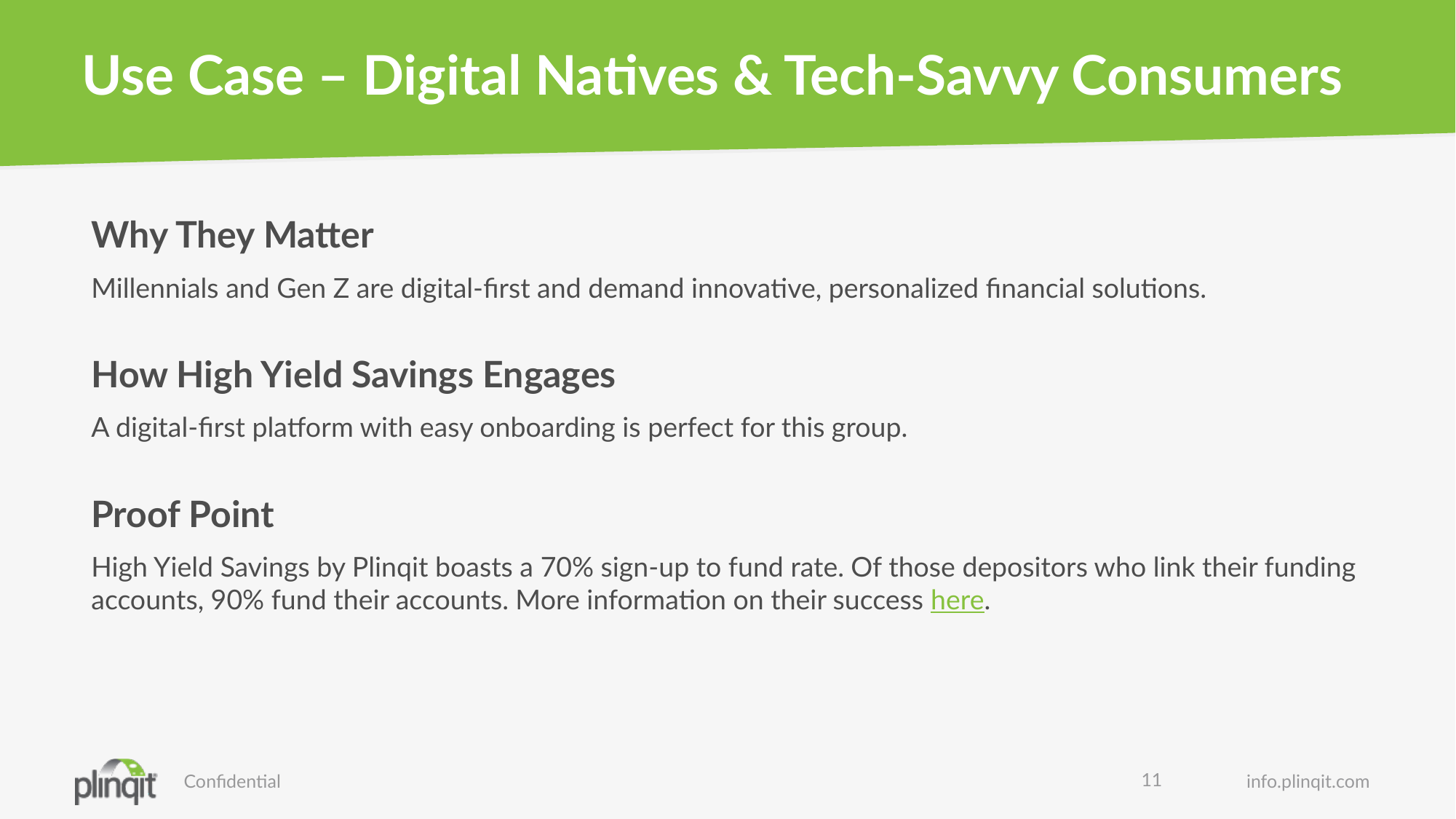

# Use Case – Digital Natives & Tech-Savvy Consumers
Why They Matter
Millennials and Gen Z are digital-first and demand innovative, personalized financial solutions.
How High Yield Savings Engages
A digital-first platform with easy onboarding is perfect for this group.
Proof Point
High Yield Savings by Plinqit boasts a 70% sign-up to fund rate. Of those depositors who link their funding accounts, 90% fund their accounts. More information on their success here.
11
Confidential
info.plinqit.com